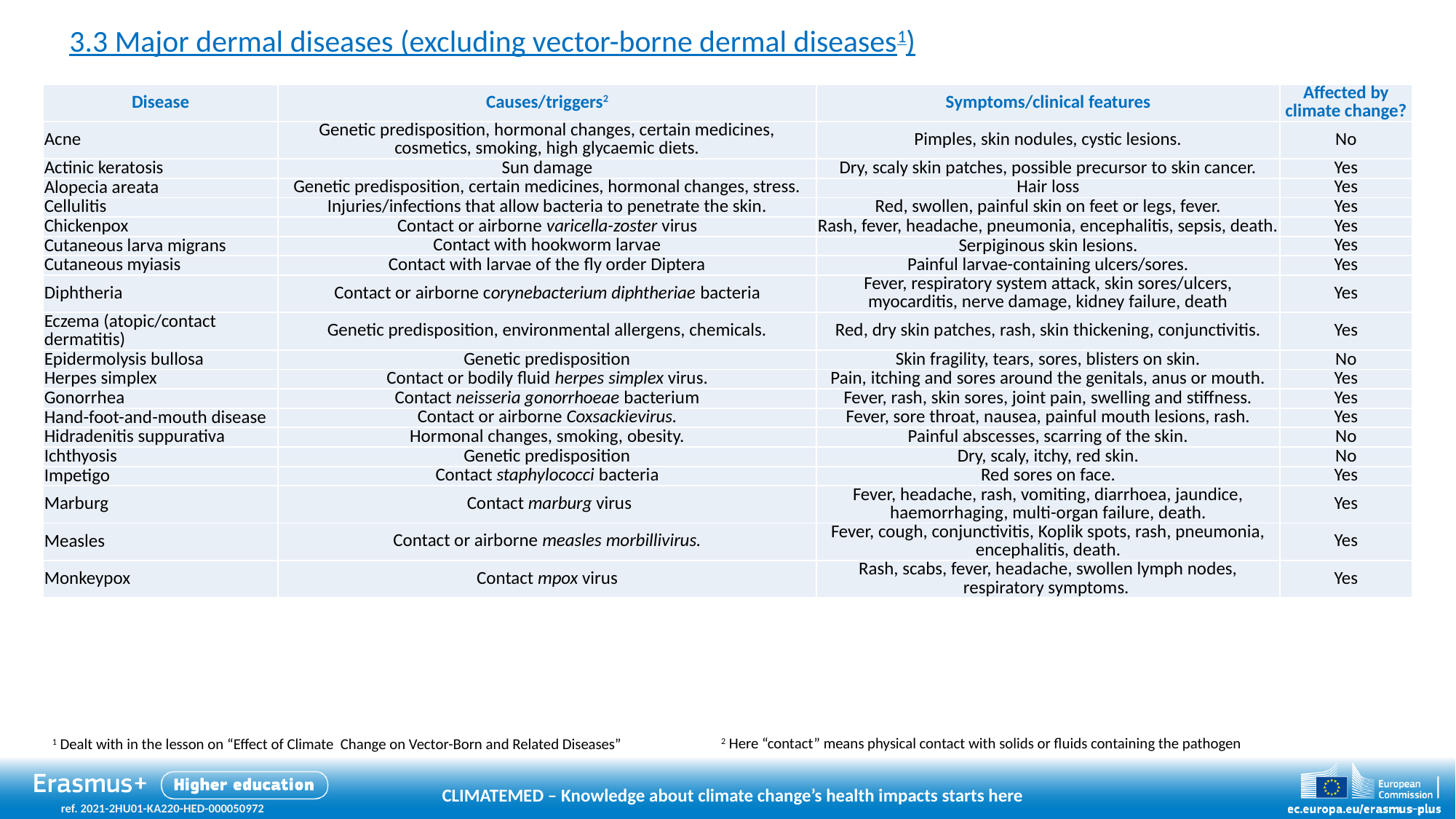

3.3 Major dermal diseases (excluding vector-borne dermal diseases1)
| Disease | Causes/triggers2 | Symptoms/clinical features | Affected by climate change? |
| --- | --- | --- | --- |
| Acne | Genetic predisposition, hormonal changes, certain medicines, cosmetics, smoking, high glycaemic diets. | Pimples, skin nodules, cystic lesions. | No |
| Actinic keratosis | Sun damage | Dry, scaly skin patches, possible precursor to skin cancer. | Yes |
| Alopecia areata | Genetic predisposition, certain medicines, hormonal changes, stress. | Hair loss | Yes |
| Cellulitis | Injuries/infections that allow bacteria to penetrate the skin. | Red, swollen, painful skin on feet or legs, fever. | Yes |
| Chickenpox | Contact or airborne varicella-zoster virus | Rash, fever, headache, pneumonia, encephalitis, sepsis, death. | Yes |
| Cutaneous larva migrans | Contact with hookworm larvae | Serpiginous skin lesions. | Yes |
| Cutaneous myiasis | Contact with larvae of the fly order Diptera | Painful larvae-containing ulcers/sores. | Yes |
| Diphtheria | Contact or airborne corynebacterium diphtheriae bacteria | Fever, respiratory system attack, skin sores/ulcers, myocarditis, nerve damage, kidney failure, death | Yes |
| Eczema (atopic/contact dermatitis) | Genetic predisposition, environmental allergens, chemicals. | Red, dry skin patches, rash, skin thickening, conjunctivitis. | Yes |
| Epidermolysis bullosa | Genetic predisposition | Skin fragility, tears, sores, blisters on skin. | No |
| Herpes simplex | Contact or bodily fluid herpes simplex virus. | Pain, itching and sores around the genitals, anus or mouth. | Yes |
| Gonorrhea | Contact neisseria gonorrhoeae bacterium | Fever, rash, skin sores, joint pain, swelling and stiffness. | Yes |
| Hand-foot-and-mouth disease | Contact or airborne Coxsackievirus. | Fever, sore throat, nausea, painful mouth lesions, rash. | Yes |
| Hidradenitis suppurativa | Hormonal changes, smoking, obesity. | Painful abscesses, scarring of the skin. | No |
| Ichthyosis | Genetic predisposition | Dry, scaly, itchy, red skin. | No |
| Impetigo | Contact staphylococci bacteria | Red sores on face. | Yes |
| Marburg | Contact marburg virus | Fever, headache, rash, vomiting, diarrhoea, jaundice, haemorrhaging, multi-organ failure, death. | Yes |
| Measles | Contact or airborne measles morbillivirus. | Fever, cough, conjunctivitis, Koplik spots, rash, pneumonia, encephalitis, death. | Yes |
| Monkeypox | Contact mpox virus | Rash, scabs, fever, headache, swollen lymph nodes, respiratory symptoms. | Yes |
2 Here “contact” means physical contact with solids or fluids containing the pathogen
1 Dealt with in the lesson on “Effect of Climate  Change on Vector-Born and Related Diseases”